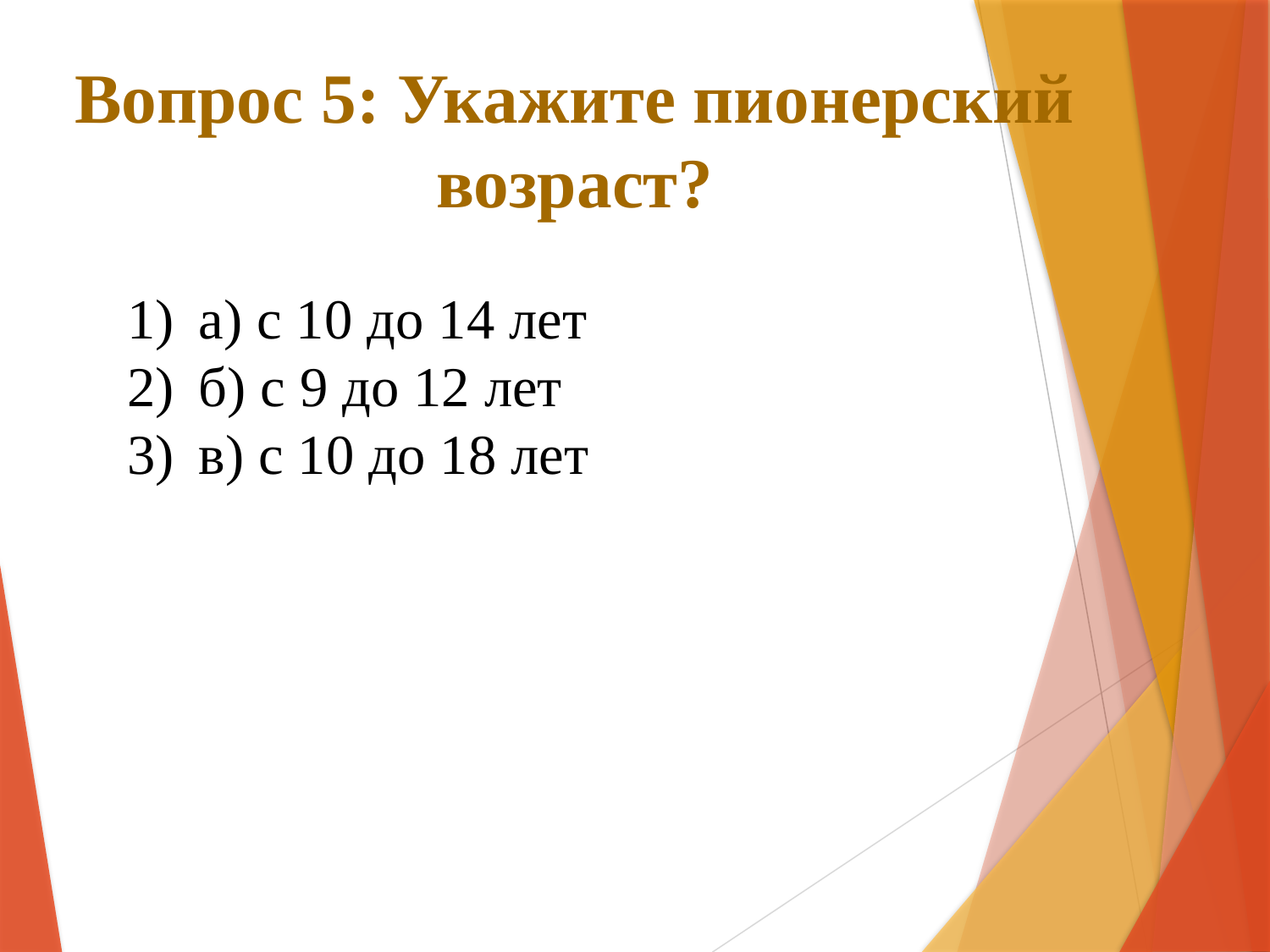

# Вопрос 5: Укажите пионерский возраст?
а) с 10 до 14 лет
б) с 9 до 12 лет
в) с 10 до 18 лет